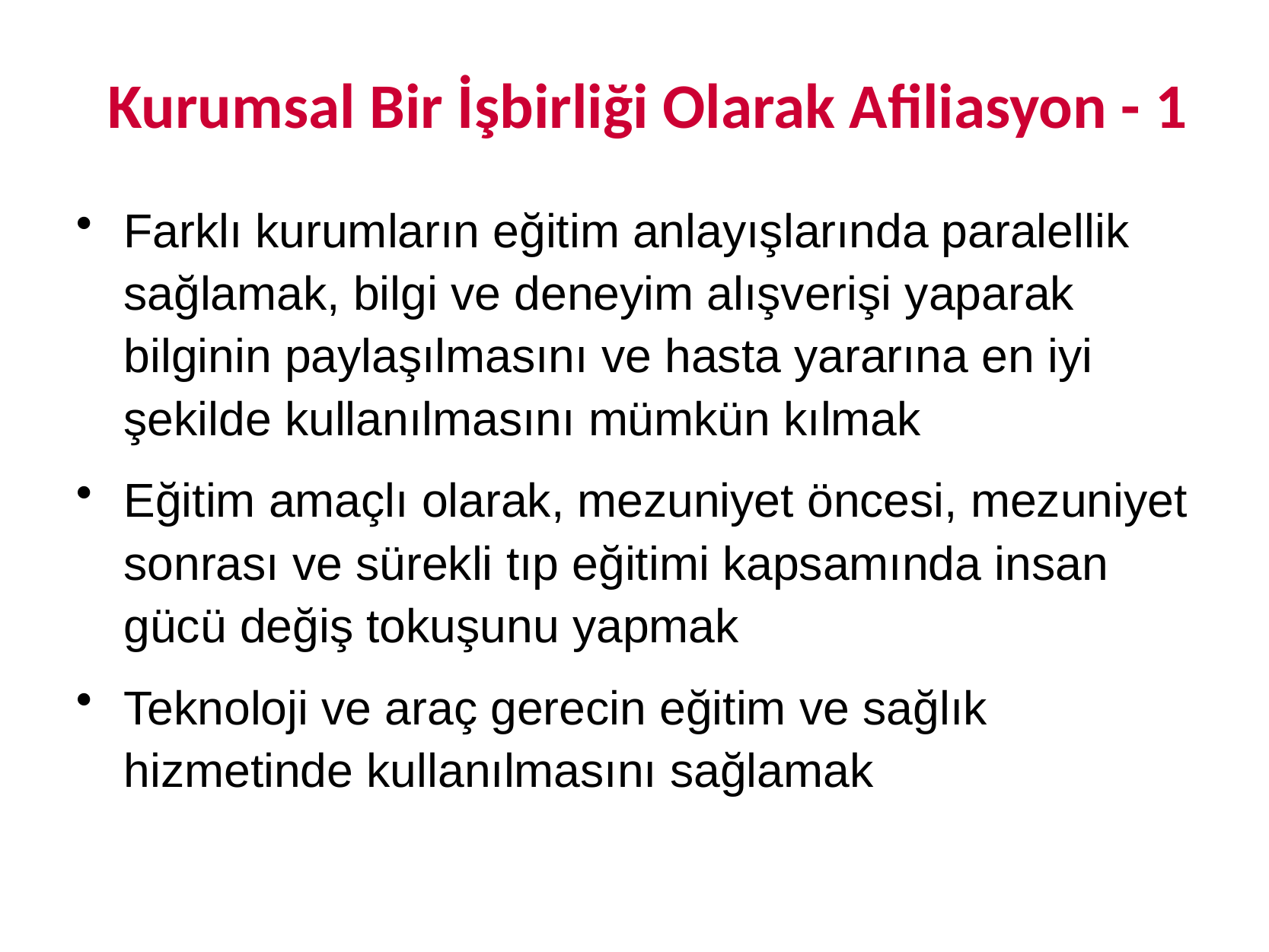

# Kurumsal Bir İşbirliği Olarak Afiliasyon - 1
Farklı kurumların eğitim anlayışlarında paralellik sağlamak, bilgi ve deneyim alışverişi yaparak bilginin paylaşılmasını ve hasta yararına en iyi şekilde kullanılmasını mümkün kılmak
Eğitim amaçlı olarak, mezuniyet öncesi, mezuniyet sonrası ve sürekli tıp eğitimi kapsamında insan gücü değiş tokuşunu yapmak
Teknoloji ve araç gerecin eğitim ve sağlık hizmetinde kullanılmasını sağlamak